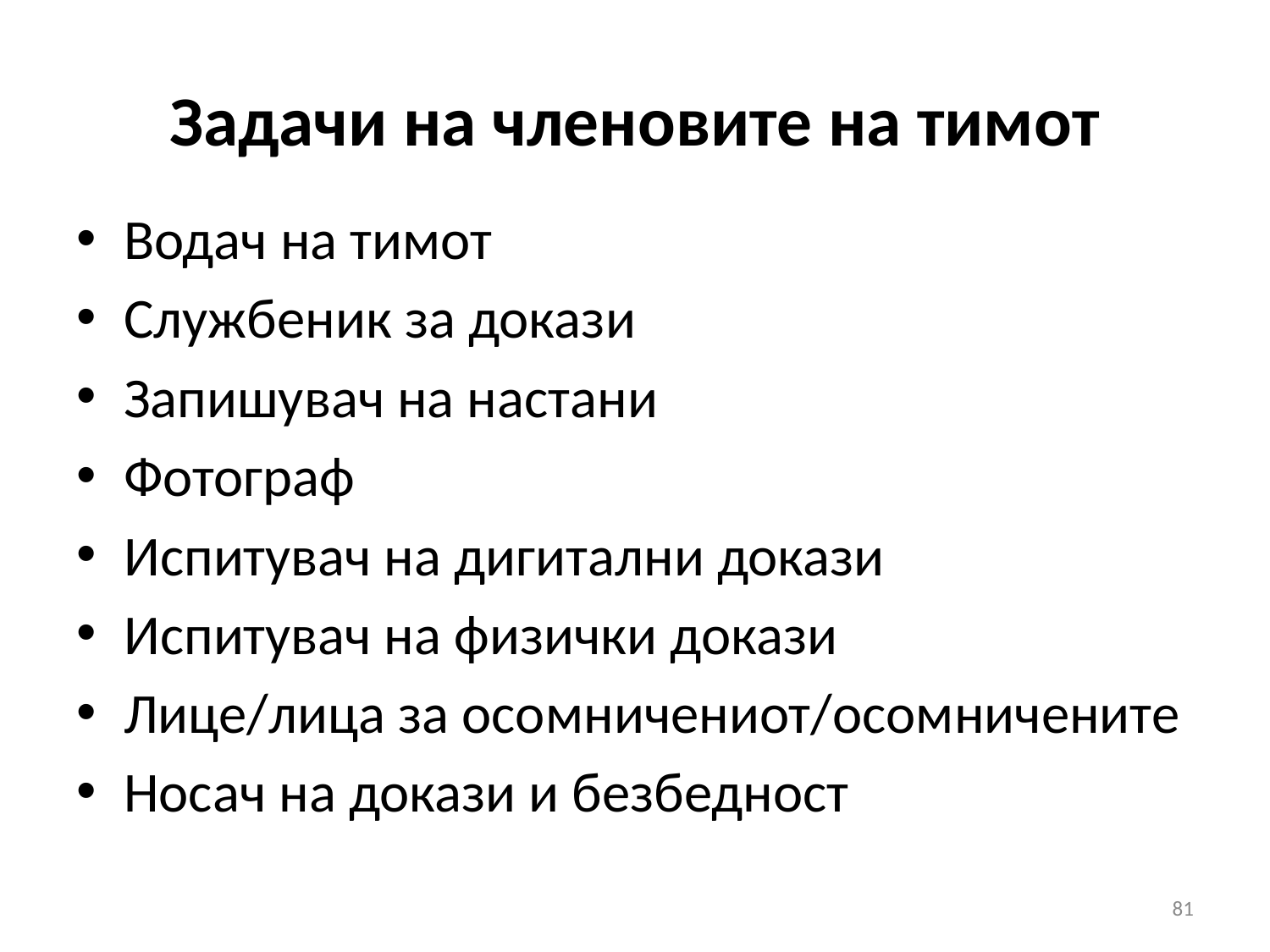

# Задачи на членовите на тимот
Водач на тимот
Службеник за докази
Запишувач на настани
Фотограф
Испитувач на дигитални докази
Испитувач на физички докази
Лице/лица за осомничениот/осомничените
Носач на докази и безбедност

81